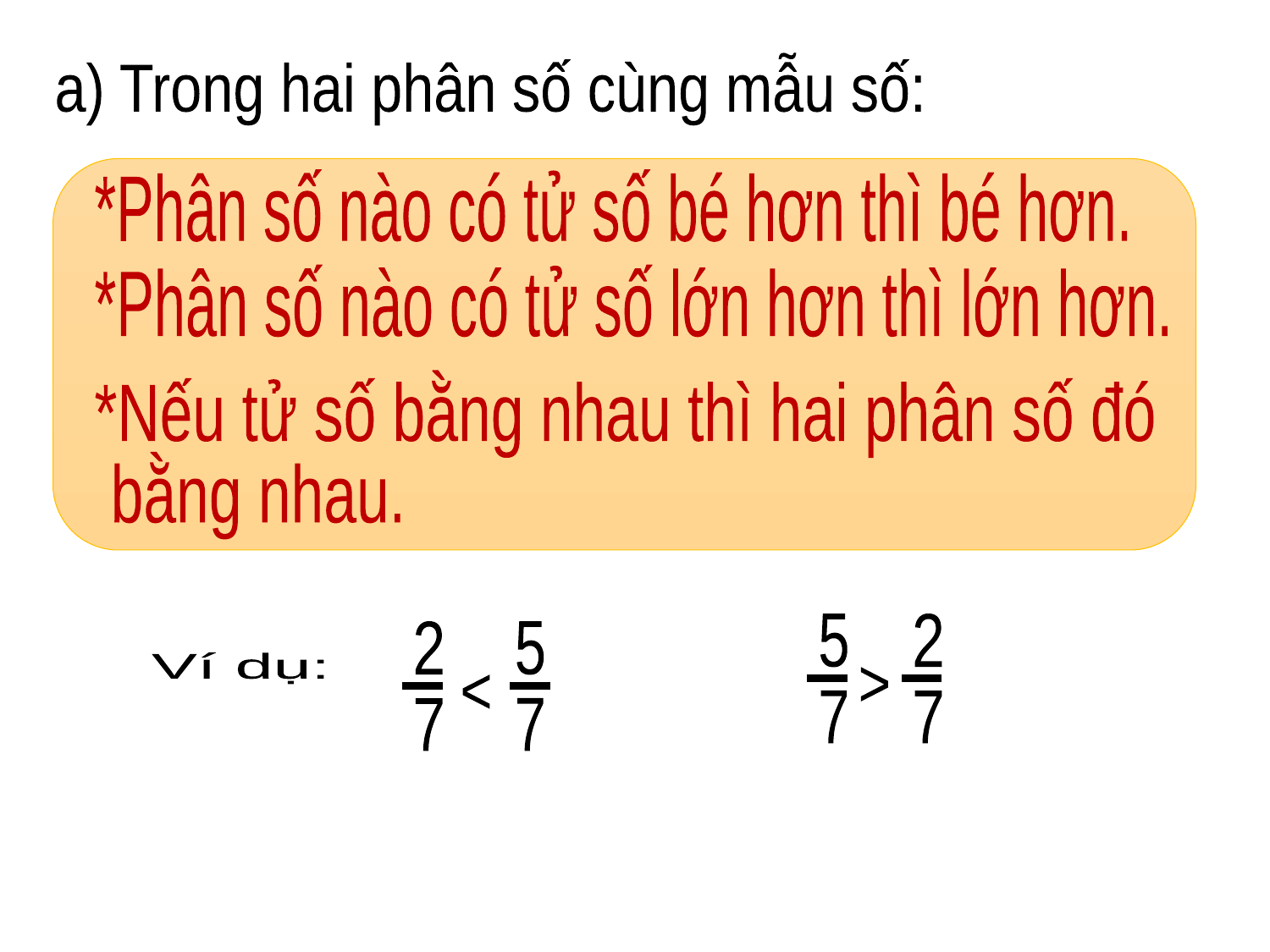

a) Trong hai phân số cùng mẫu số:

*Phân số nào có tử số bé hơn thì bé hơn.
*Phân số nào có tử số lớn hơn thì lớn hơn.
*Nếu tử số bằng nhau thì hai phân số đó
 bằng nhau.
5
7
2
7
2
7
5
7
<
<
-
-
-
-
Ví dụ: